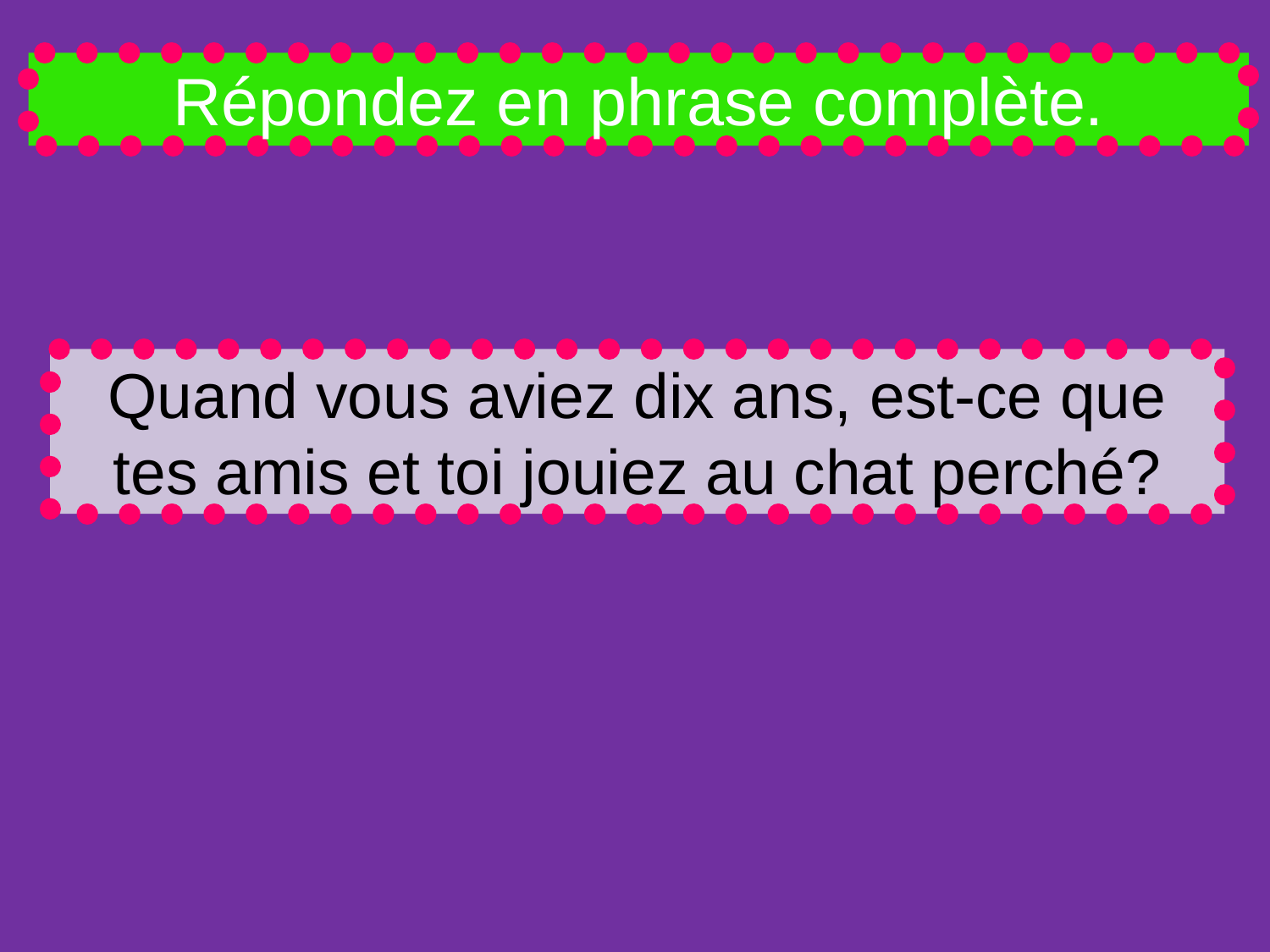

Répondez en phrase complète.
Quand vous aviez dix ans, est-ce que tes amis et toi jouiez au chat perché?